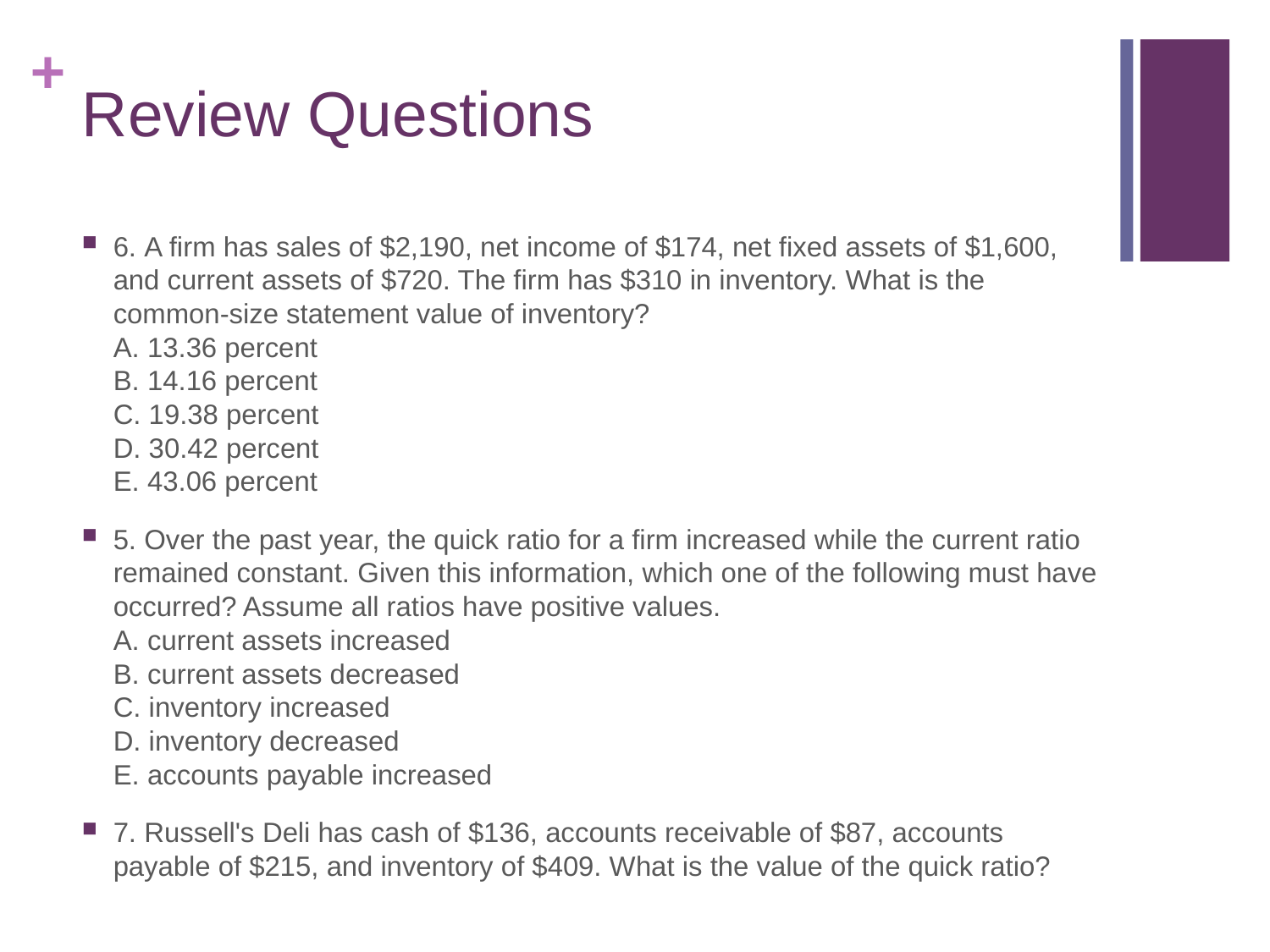

# Review Questions
6. A firm has sales of $2,190, net income of $174, net fixed assets of $1,600, and current assets of $720. The firm has $310 in inventory. What is the common-size statement value of inventory? 
A. 13.36 percent
B. 14.16 percent
C. 19.38 percent
D. 30.42 percent
E. 43.06 percent
5. Over the past year, the quick ratio for a firm increased while the current ratio remained constant. Given this information, which one of the following must have occurred? Assume all ratios have positive values. 
A. current assets increased
B. current assets decreased
C. inventory increased
D. inventory decreased
E. accounts payable increased
7. Russell's Deli has cash of $136, accounts receivable of $87, accounts payable of $215, and inventory of $409. What is the value of the quick ratio?